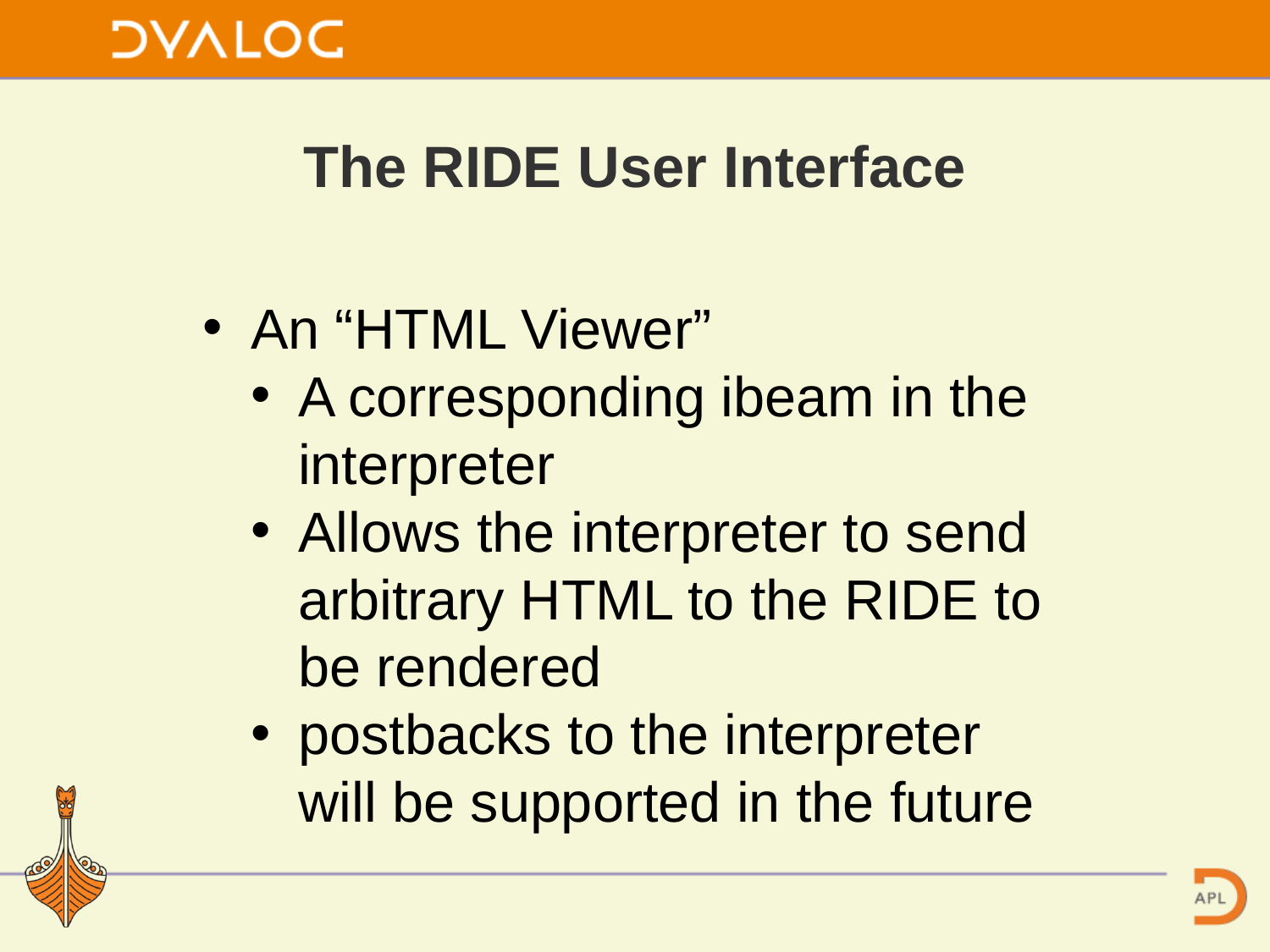

# The RIDE User Interface
An “HTML Viewer”
A corresponding ibeam in the interpreter
Allows the interpreter to send arbitrary HTML to the RIDE to be rendered
postbacks to the interpreter will be supported in the future